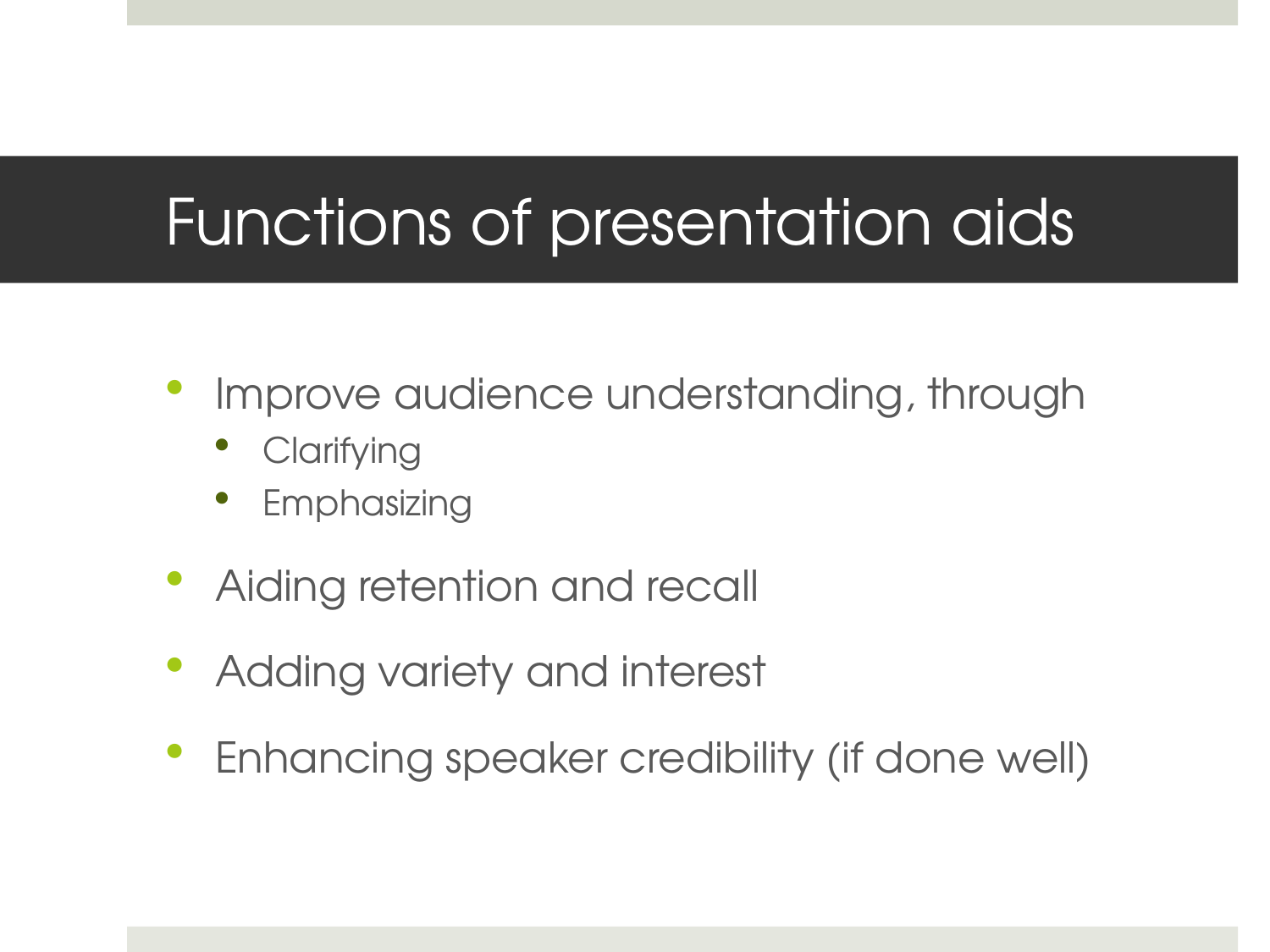

# Functions of presentation aids
Improve audience understanding, through
Clarifying
Emphasizing
Aiding retention and recall
Adding variety and interest
Enhancing speaker credibility (if done well)